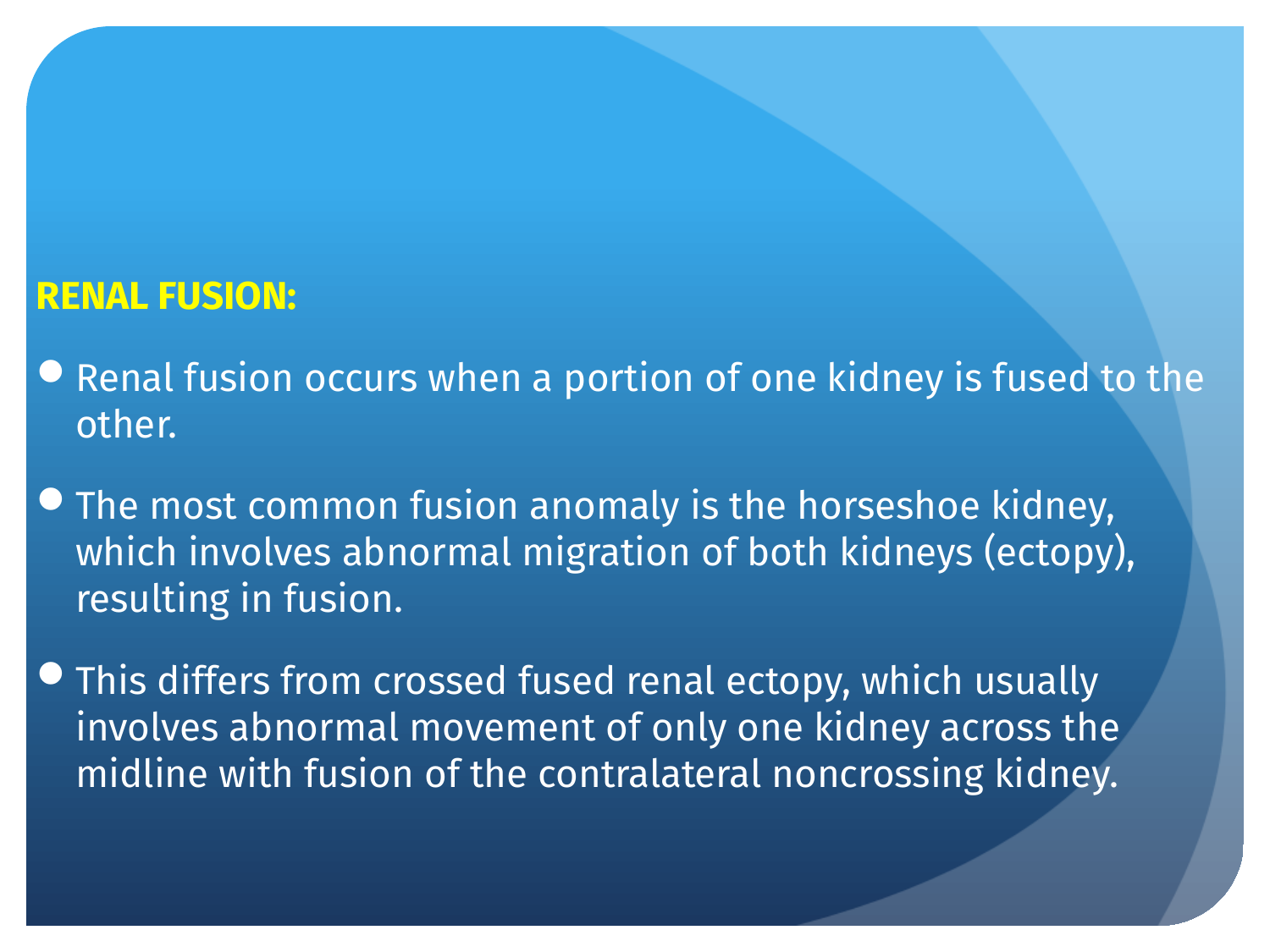

#
RENAL FUSION:
Renal fusion occurs when a portion of one kidney is fused to the other.
The most common fusion anomaly is the horseshoe kidney, which involves abnormal migration of both kidneys (ectopy), resulting in fusion.
This differs from crossed fused renal ectopy, which usually involves abnormal movement of only one kidney across the midline with fusion of the contralateral noncrossing kidney.